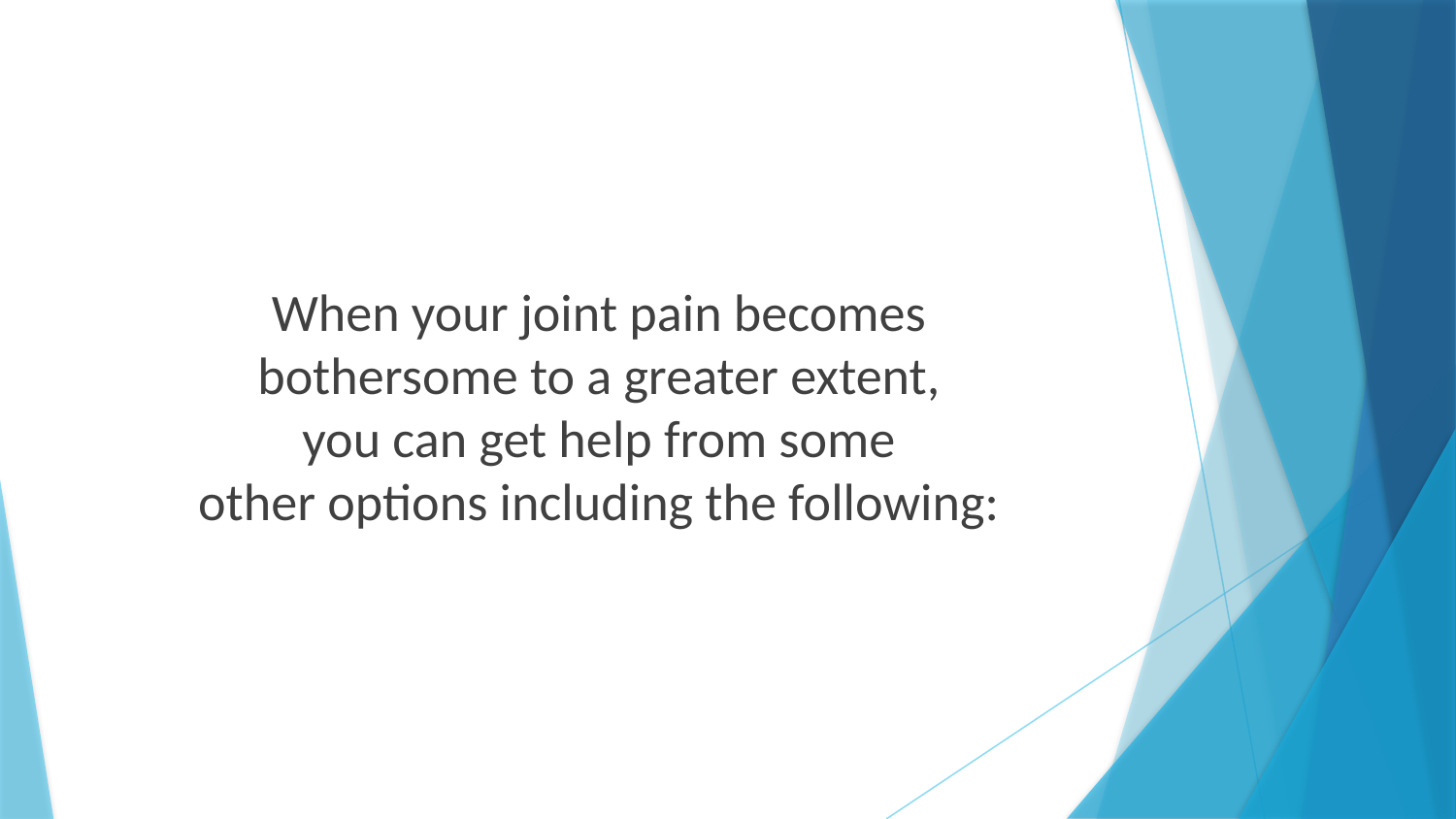

When your joint pain becomes
bothersome to a greater extent,
you can get help from some
other options including the following: